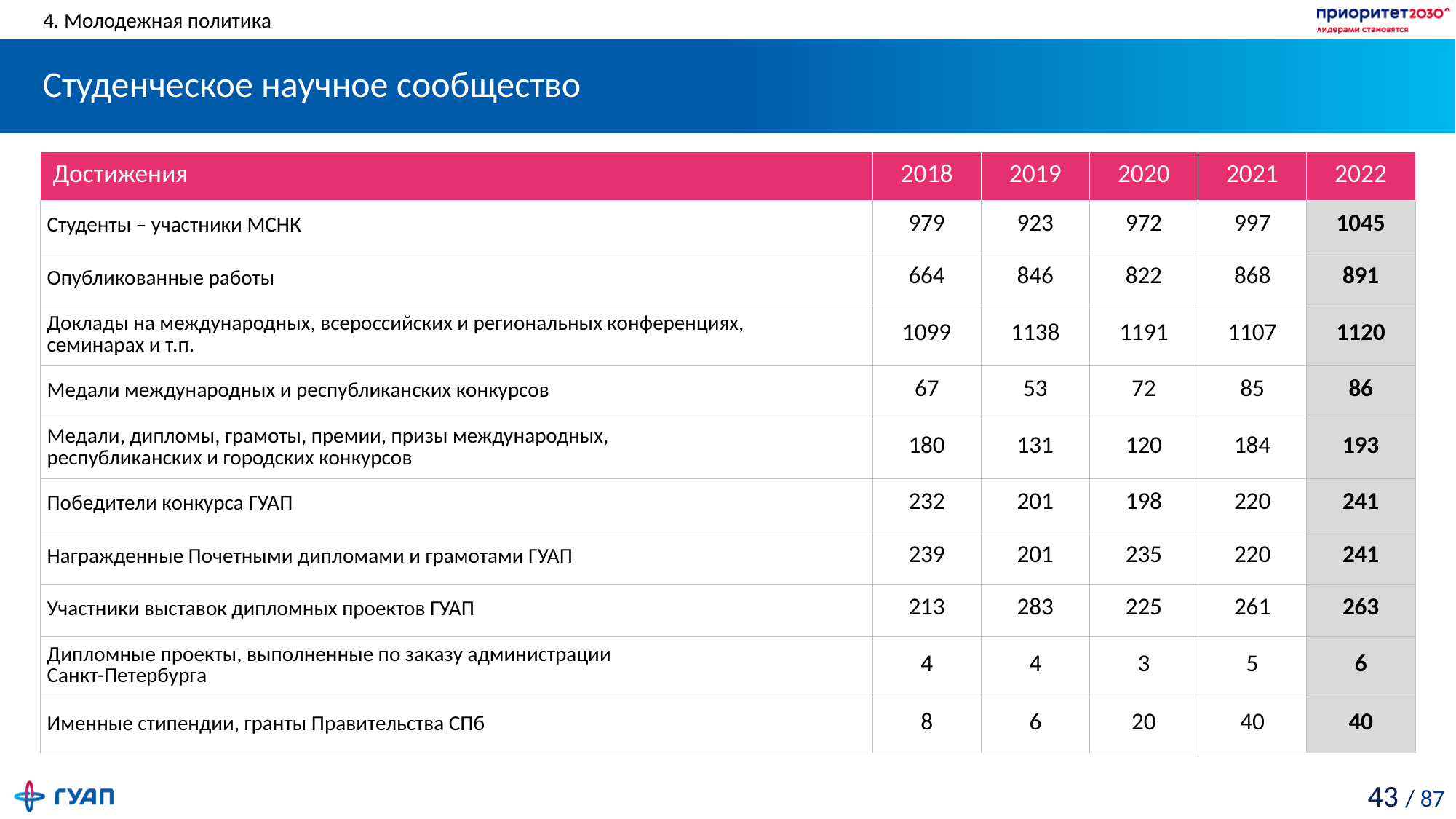

4. Молодежная политика
# Студенческое научное сообщество
| Достижения | 2018 | 2019 | 2020 | 2021 | 2022 |
| --- | --- | --- | --- | --- | --- |
| Студенты – участники МСНК | 979 | 923 | 972 | 997 | 1045 |
| Опубликованные работы | 664 | 846 | 822 | 868 | 891 |
| Доклады на международных, всероссийских и региональных конференциях, семинарах и т.п. | 1099 | 1138 | 1191 | 1107 | 1120 |
| Медали международных и республиканских конкурсов | 67 | 53 | 72 | 85 | 86 |
| Медали, дипломы, грамоты, премии, призы международных, республиканских и городских конкурсов | 180 | 131 | 120 | 184 | 193 |
| Победители конкурса ГУАП | 232 | 201 | 198 | 220 | 241 |
| Награжденные Почетными дипломами и грамотами ГУАП | 239 | 201 | 235 | 220 | 241 |
| Участники выставок дипломных проектов ГУАП | 213 | 283 | 225 | 261 | 263 |
| Дипломные проекты, выполненные по заказу администрации Санкт-Петербурга | 4 | 4 | 3 | 5 | 6 |
| Именные стипендии, гранты Правительства СПб | 8 | 6 | 20 | 40 | 40 |